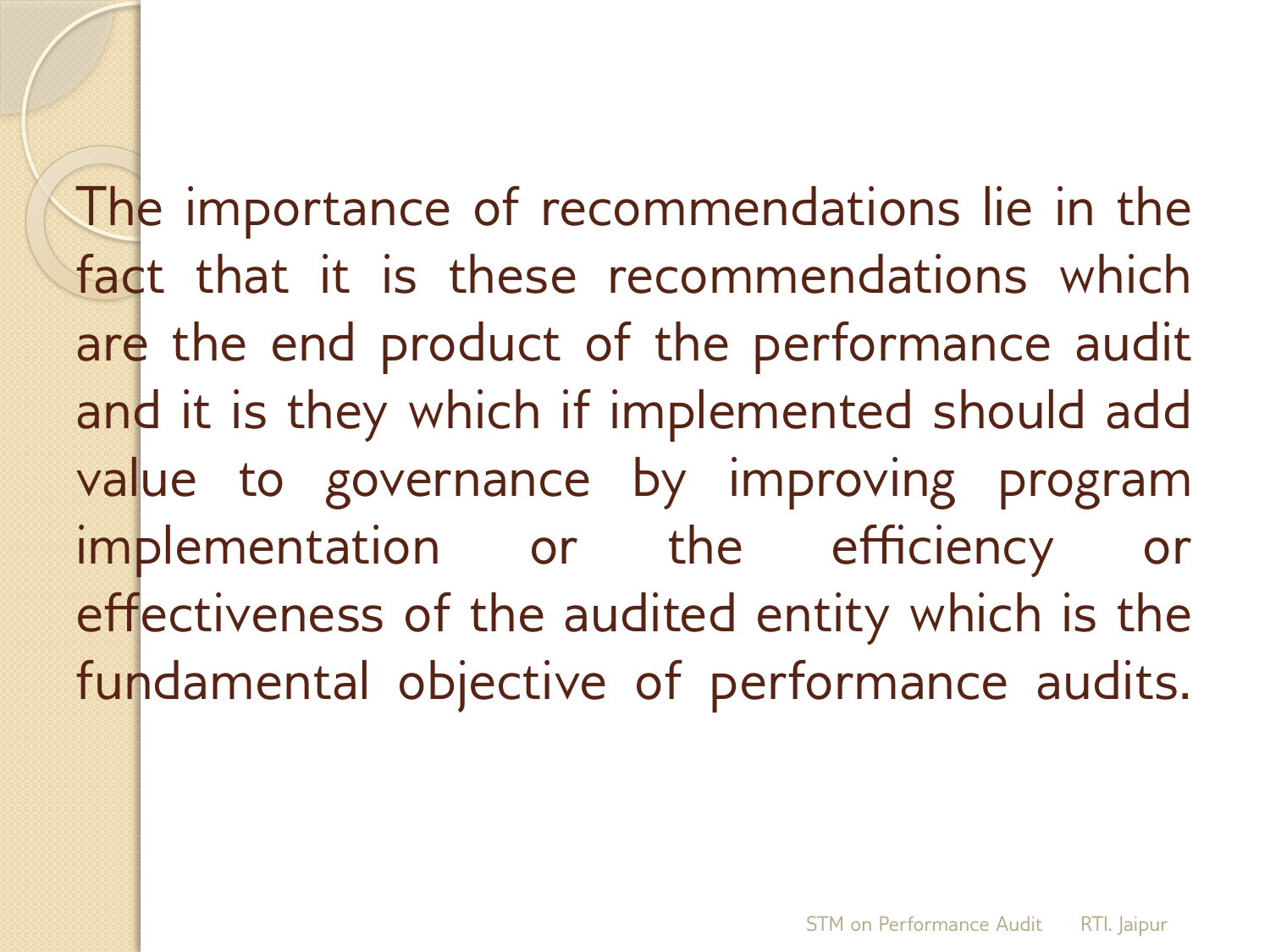

# The importance of recommendations lie in the fact that it is these recommendations which are the end product of the performance audit and it is they which if implemented should add value to governance by improving program implementation or the efficiency or effectiveness of the audited entity which is the fundamental objective of performance audits.
STM on Performance Audit      RTI. Jaipur